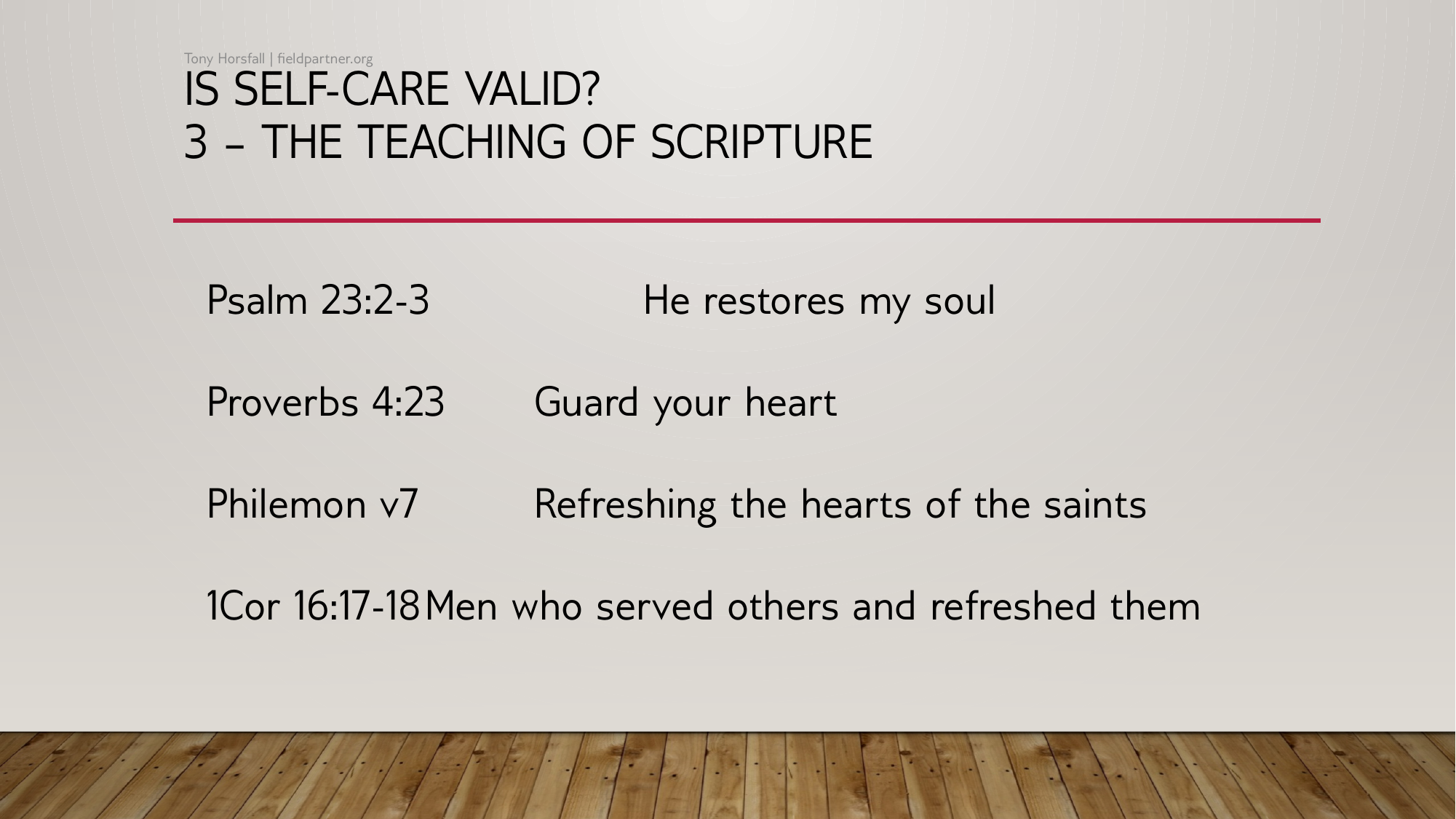

Tony Horsfall | fieldpartner.org
# Is self-care valid? 3 – THE TEACHING OF SCRIPTURE

Psalm 23:2-3		He restores my soul

Proverbs 4:23	Guard your heart

Philemon v7		Refreshing the hearts of the saints

1Cor 16:17-18	Men who served others and refreshed them